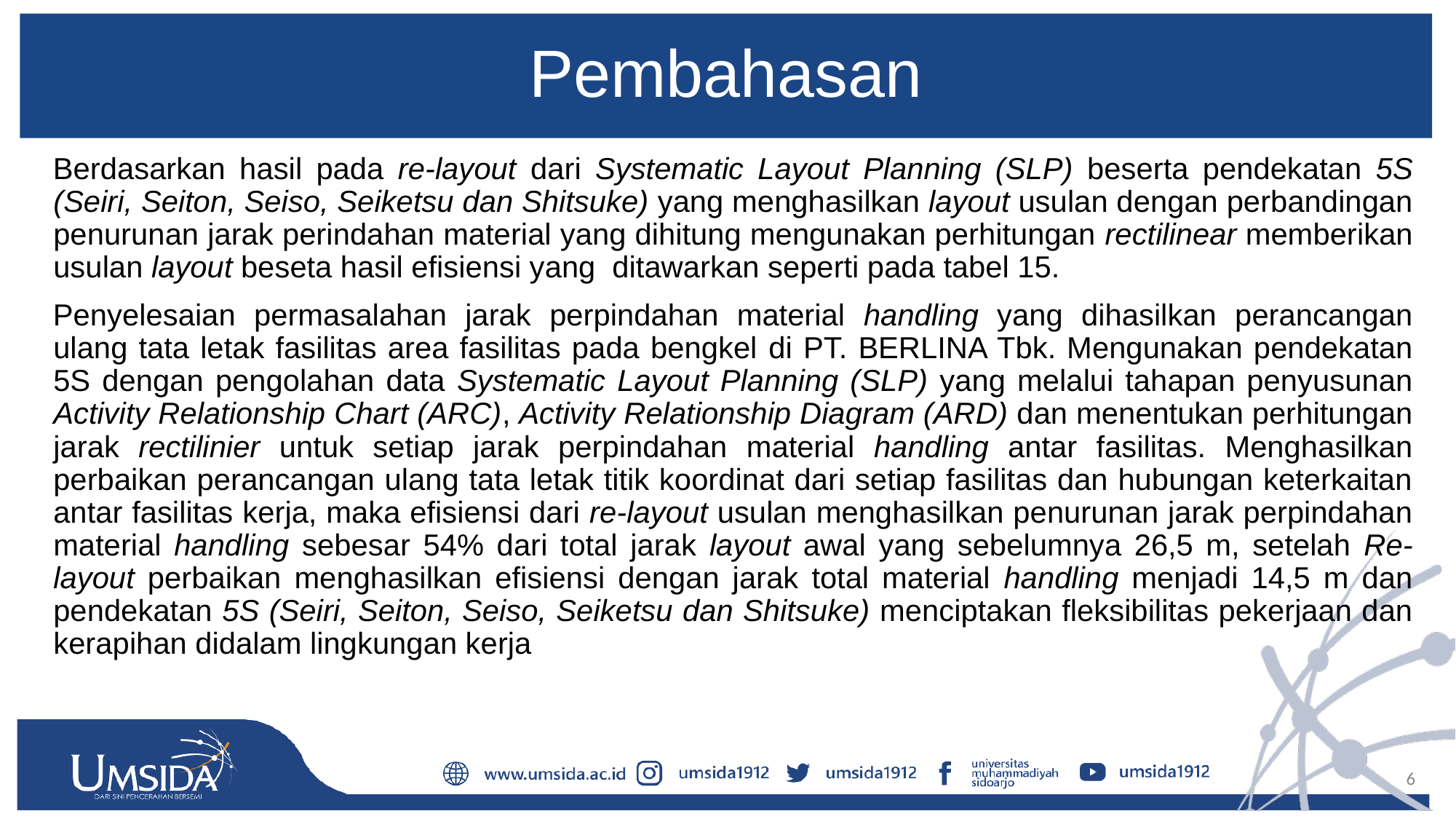

# Pembahasan
Berdasarkan hasil pada re-layout dari Systematic Layout Planning (SLP) beserta pendekatan 5S (Seiri, Seiton, Seiso, Seiketsu dan Shitsuke) yang menghasilkan layout usulan dengan perbandingan penurunan jarak perindahan material yang dihitung mengunakan perhitungan rectilinear memberikan usulan layout beseta hasil efisiensi yang  ditawarkan seperti pada tabel 15.
Penyelesaian permasalahan jarak perpindahan material handling yang dihasilkan perancangan ulang tata letak fasilitas area fasilitas pada bengkel di PT. BERLINA Tbk. Mengunakan pendekatan 5S dengan pengolahan data Systematic Layout Planning (SLP) yang melalui tahapan penyusunan Activity Relationship Chart (ARC), Activity Relationship Diagram (ARD) dan menentukan perhitungan jarak rectilinier untuk setiap jarak perpindahan material handling antar fasilitas. Menghasilkan perbaikan perancangan ulang tata letak titik koordinat dari setiap fasilitas dan hubungan keterkaitan antar fasilitas kerja, maka efisiensi dari re-layout usulan menghasilkan penurunan jarak perpindahan material handling sebesar 54% dari total jarak layout awal yang sebelumnya 26,5 m, setelah Re-layout perbaikan menghasilkan efisiensi dengan jarak total material handling menjadi 14,5 m dan pendekatan 5S (Seiri, Seiton, Seiso, Seiketsu dan Shitsuke) menciptakan fleksibilitas pekerjaan dan kerapihan didalam lingkungan kerja